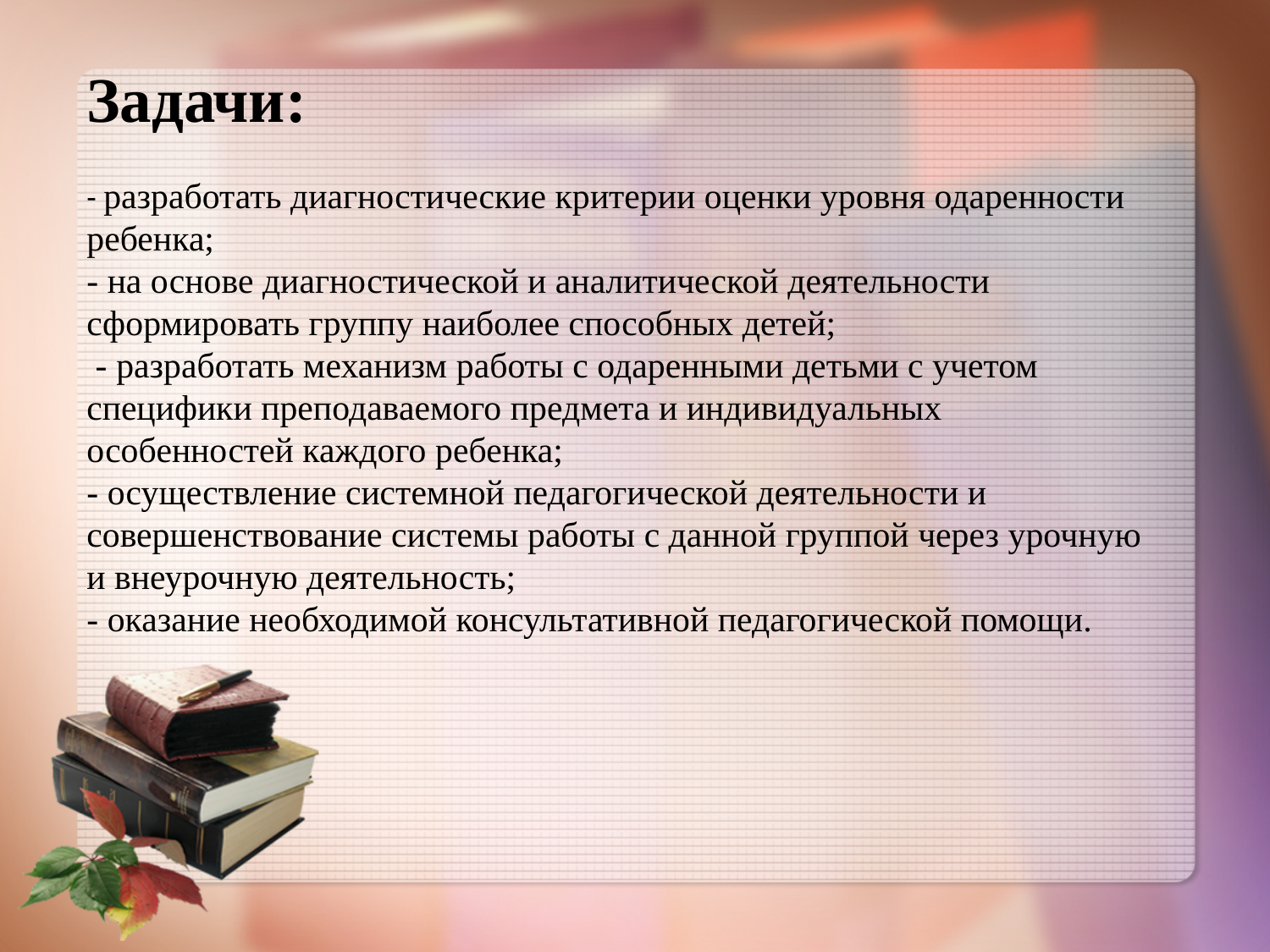

Задачи:

- разработать диагностические критерии оценки уровня одаренности ребенка;
- на основе диагностической и аналитической деятельности сформировать группу наиболее способных детей;
 - разработать механизм работы с одаренными детьми с учетом специфики преподаваемого предмета и индивидуальных особенностей каждого ребенка;
- осуществление системной педагогической деятельности и совершенствование системы работы с данной группой через урочную и внеурочную деятельность;
- оказание необходимой консультативной педагогической помощи.